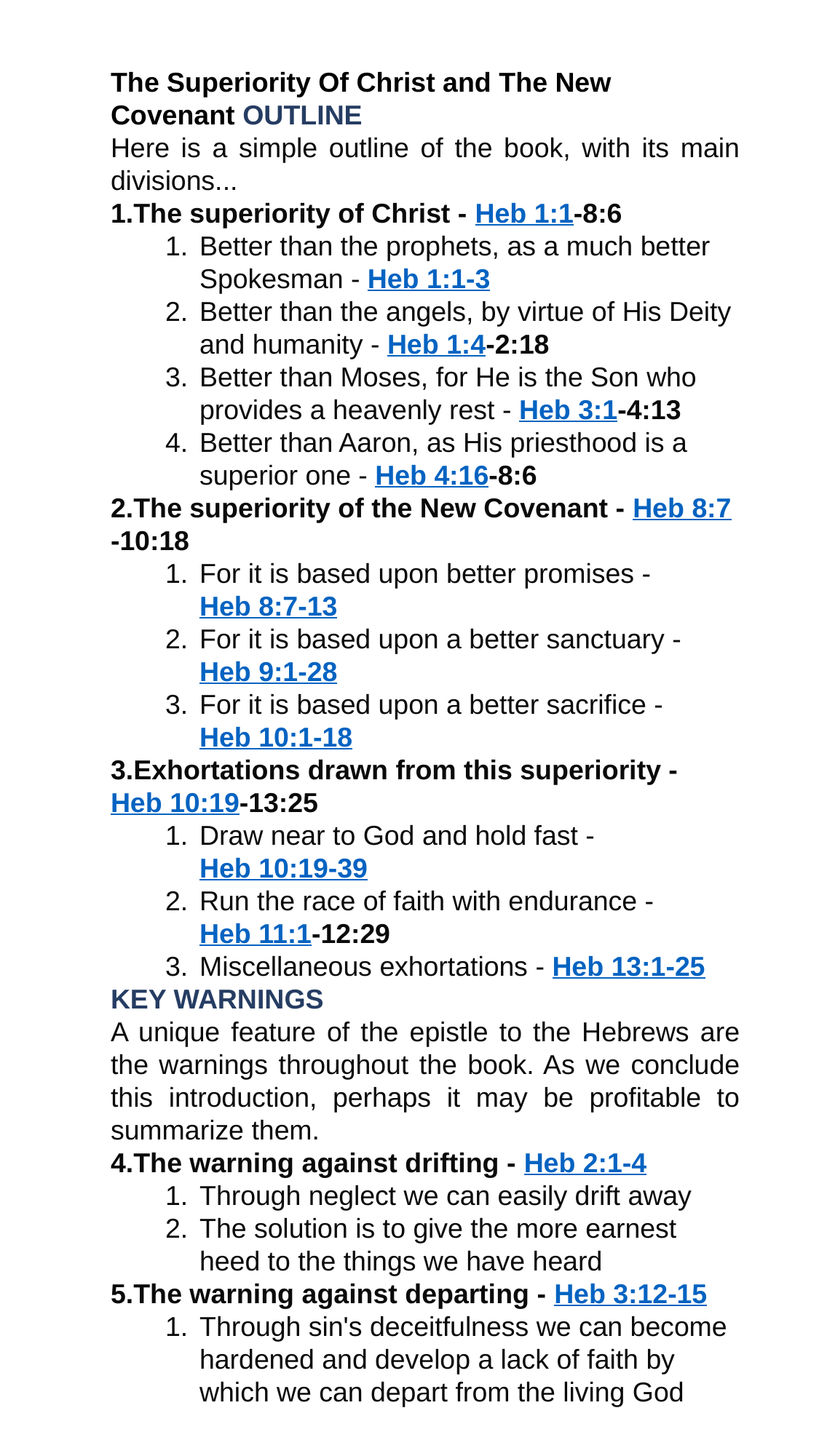

The Superiority Of Christ and The New Covenant OUTLINE
Here is a simple outline of the book, with its main divisions...
The superiority of Christ - Heb 1:1-8:6
Better than the prophets, as a much better Spokesman - Heb 1:1-3
Better than the angels, by virtue of His Deity and humanity - Heb 1:4-2:18
Better than Moses, for He is the Son who provides a heavenly rest - Heb 3:1-4:13
Better than Aaron, as His priesthood is a superior one - Heb 4:16-8:6
The superiority of the New Covenant - Heb 8:7-10:18
For it is based upon better promises - Heb 8:7-13
For it is based upon a better sanctuary - Heb 9:1-28
For it is based upon a better sacrifice - Heb 10:1-18
Exhortations drawn from this superiority - Heb 10:19-13:25
Draw near to God and hold fast - Heb 10:19-39
Run the race of faith with endurance - Heb 11:1-12:29
Miscellaneous exhortations - Heb 13:1-25
KEY WARNINGS
A unique feature of the epistle to the Hebrews are the warnings throughout the book. As we conclude this introduction, perhaps it may be profitable to summarize them.
The warning against drifting - Heb 2:1-4
Through neglect we can easily drift away
The solution is to give the more earnest heed to the things we have heard
The warning against departing - Heb 3:12-15
Through sin's deceitfulness we can become hardened and develop a lack of faith by which we can depart from the living God

12:25-29